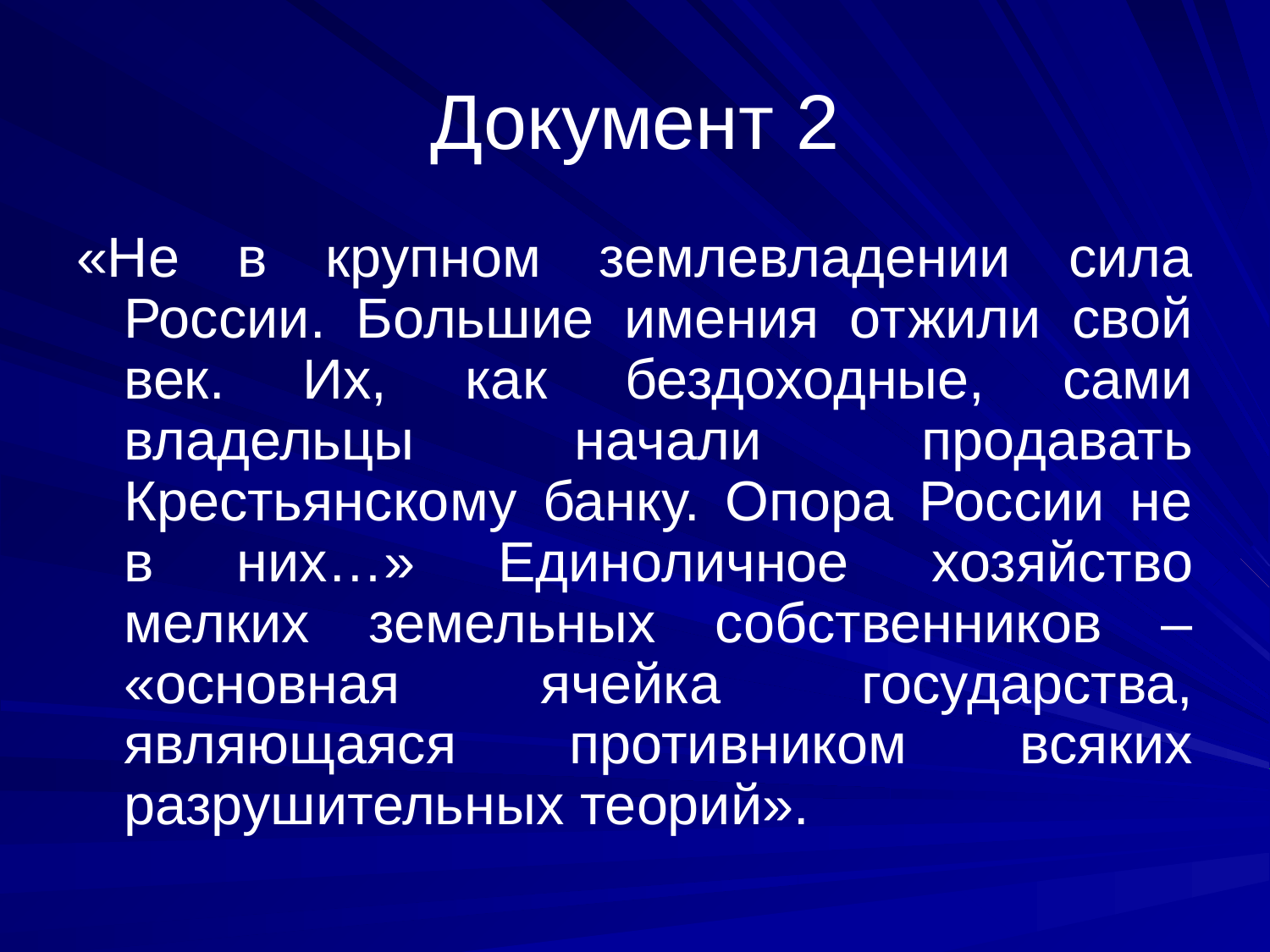

# Документ 2
«Не в крупном землевладении сила России. Большие имения отжили свой век. Их, как бездоходные, сами владельцы начали продавать Крестьянскому банку. Опора России не в них…» Единоличное хозяйство мелких земельных собственников – «основная ячейка государства, являющаяся противником всяких разрушительных теорий».